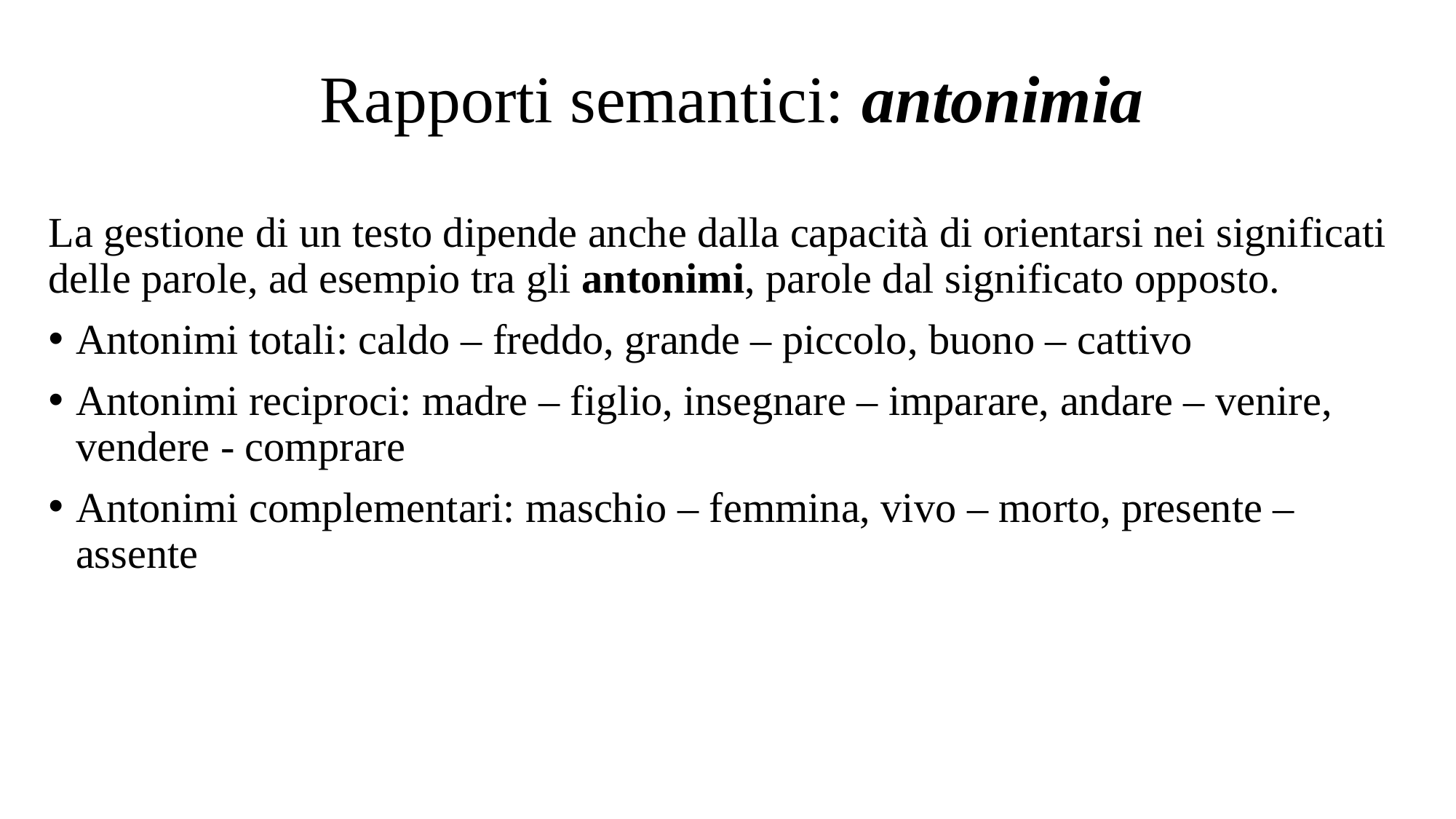

# Rapporti semantici: antonimia
La gestione di un testo dipende anche dalla capacità di orientarsi nei significati delle parole, ad esempio tra gli antonimi, parole dal significato opposto.
Antonimi totali: caldo – freddo, grande – piccolo, buono – cattivo
Antonimi reciproci: madre – figlio, insegnare – imparare, andare – venire, vendere - comprare
Antonimi complementari: maschio – femmina, vivo – morto, presente – assente